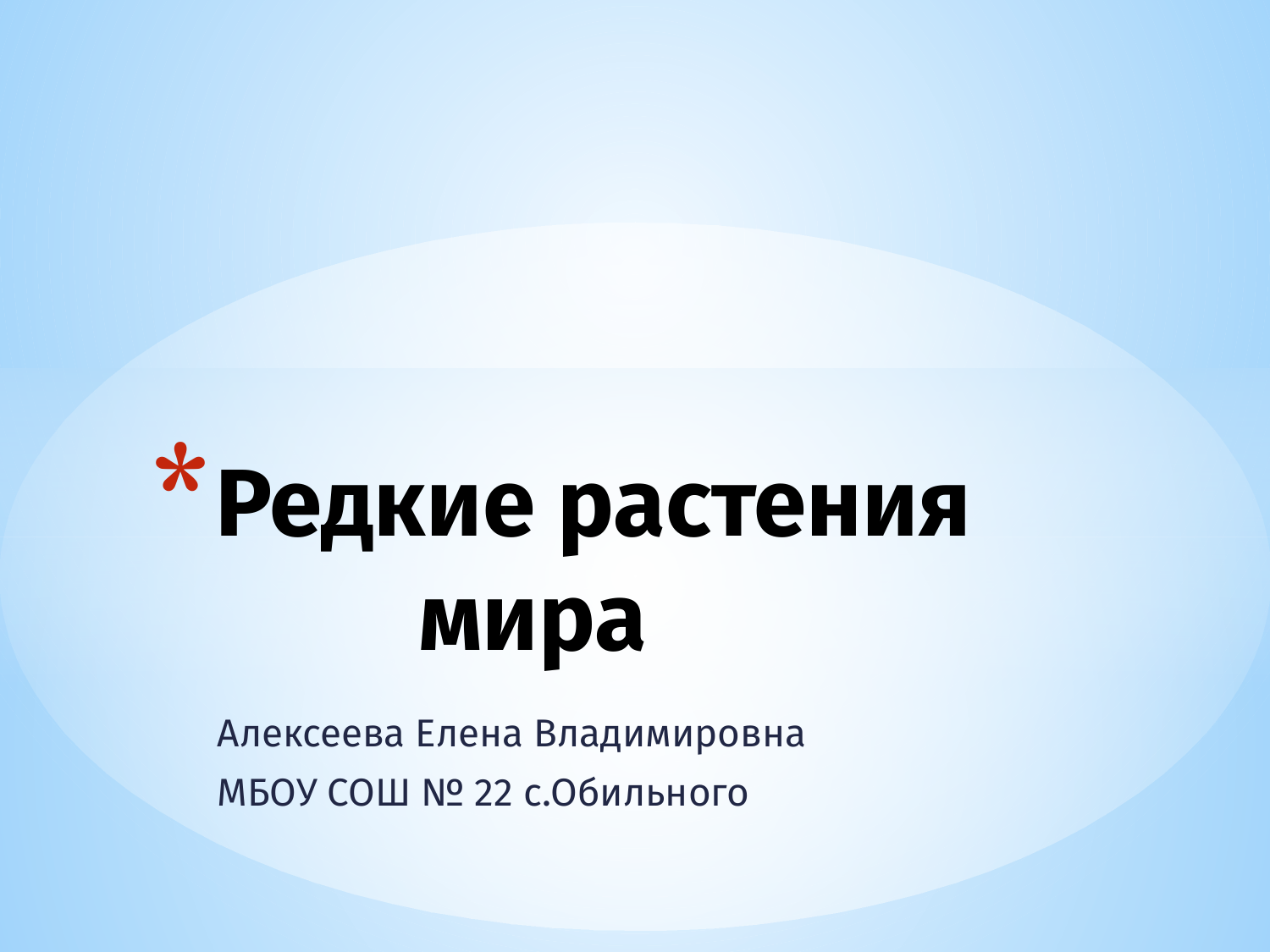

# Редкие растения мира
Алексеева Елена Владимировна
МБОУ СОШ № 22 с.Обильного